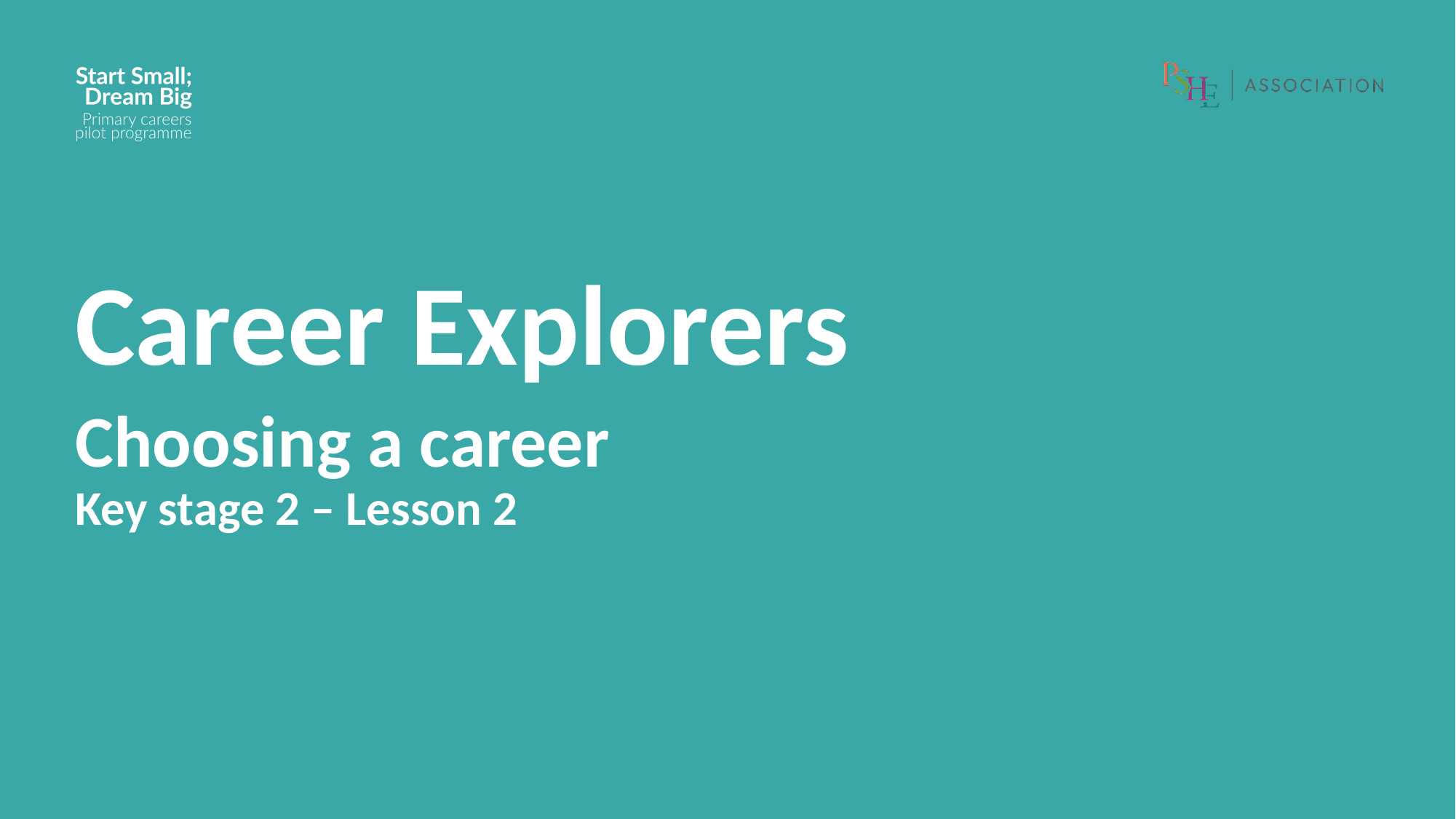

Career Explorers
Choosing a career
Key stage 2 – Lesson 2